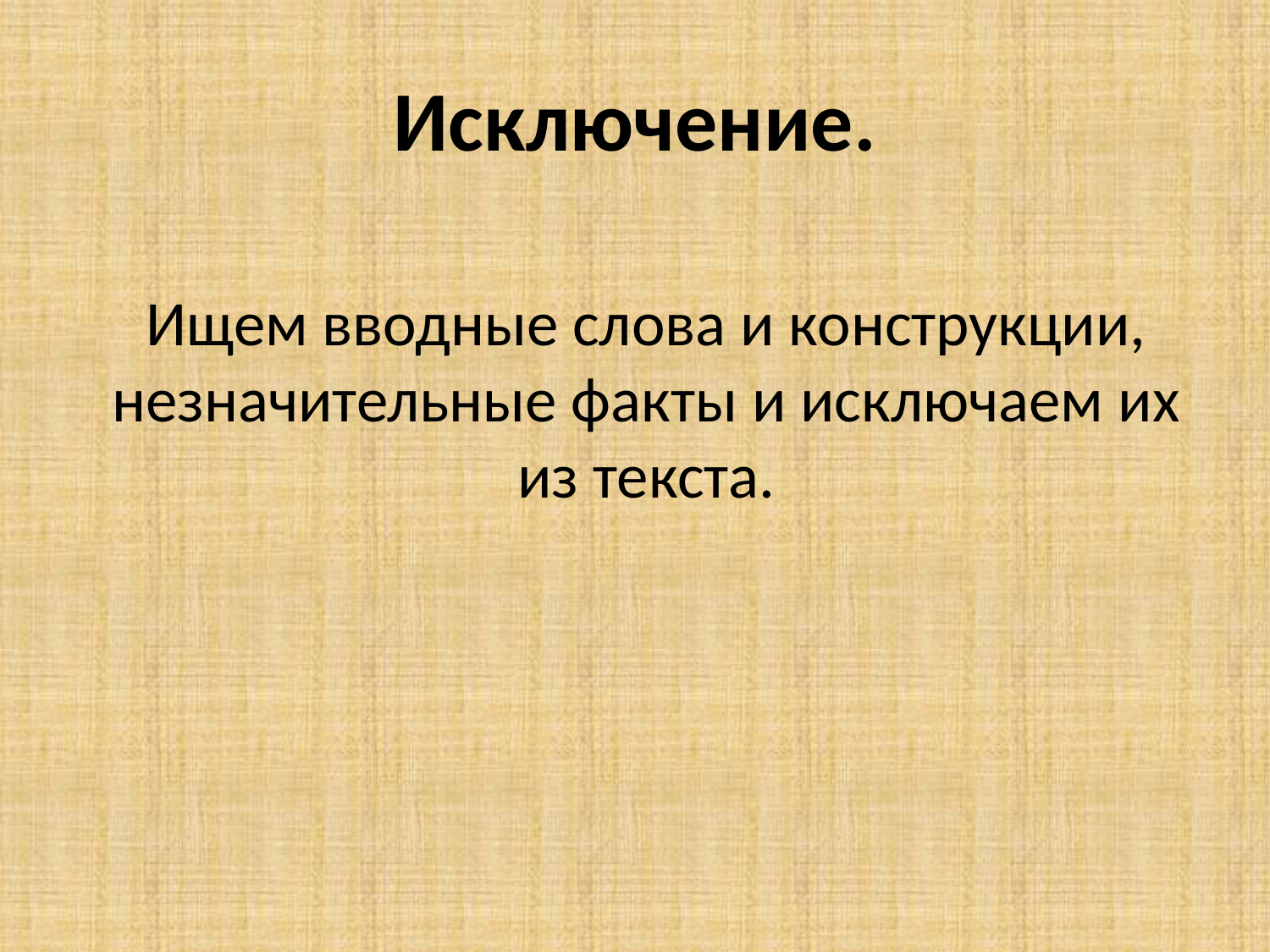

# Исключение.
Ищем вводные слова и конструкции, незначительные факты и исключаем их из текста.